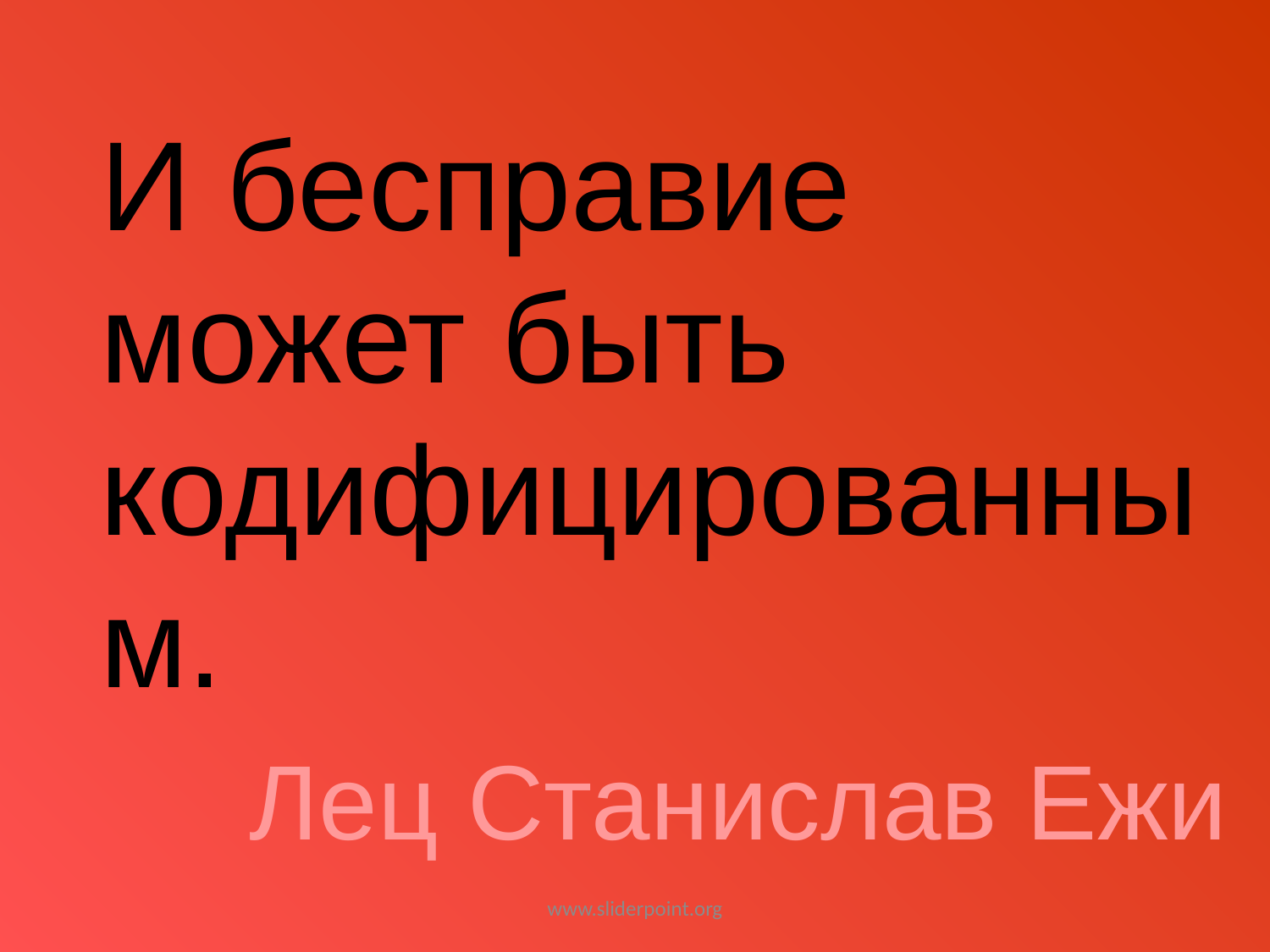

И бесправие может быть кодифицированным.
Лец Станислав Ежи
www.sliderpoint.org